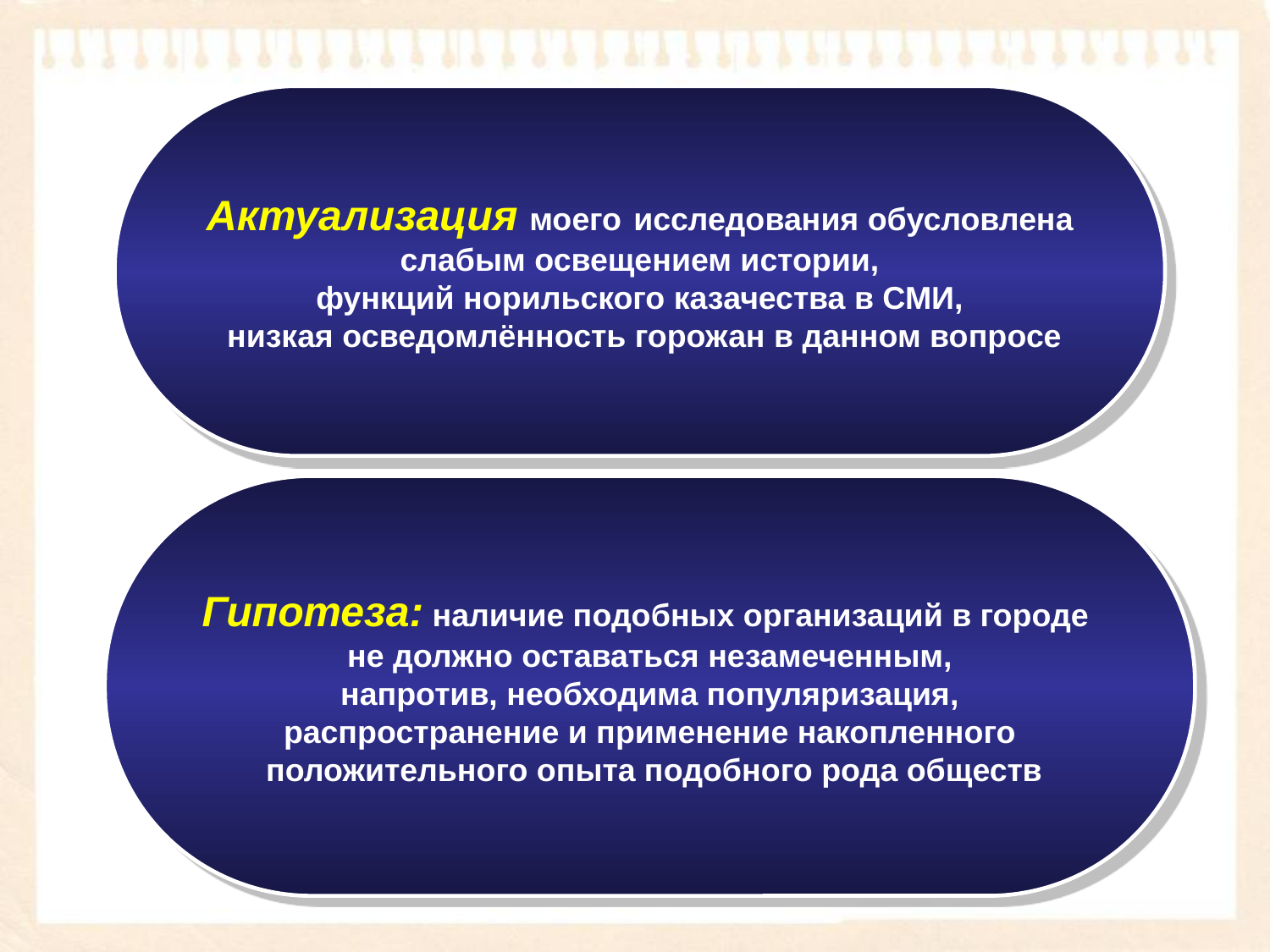

Актуализация моего исследования обусловлена
 слабым освещением истории,
функций норильского казачества в СМИ,
 низкая осведомлённость горожан в данном вопросе

Гипотеза: наличие подобных организаций в городе
не должно оставаться незамеченным,
 напротив, необходима популяризация,
распространение и применение накопленного
 положительного опыта подобного рода обществ